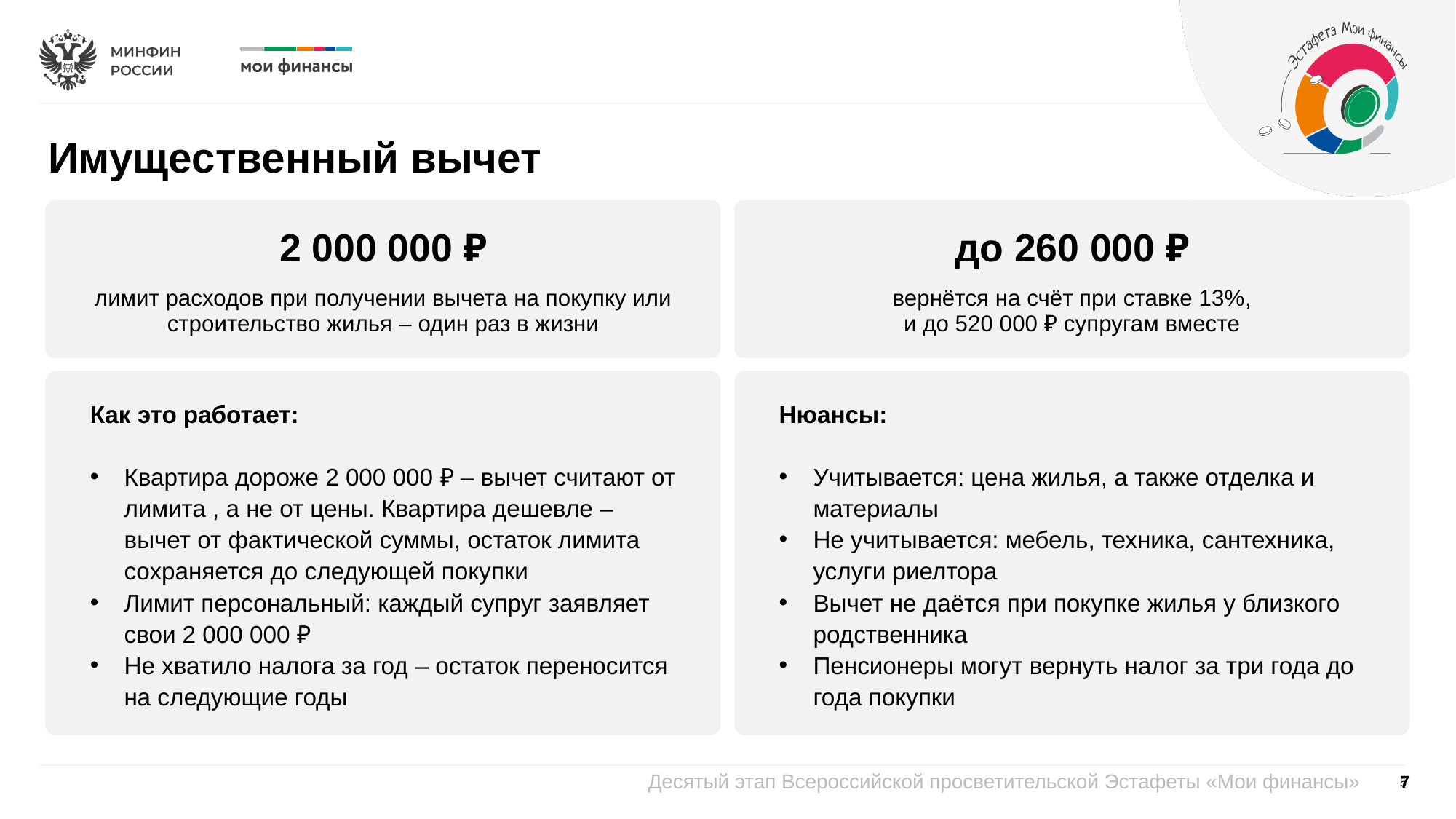

Имущественный вычет

2 000 000 ₽
до 260 000 ₽
лимит расходов при получении вычета на покупку или строительство жилья – один раз в жизни
вернётся на счёт при ставке 13%,
и до 520 000 ₽ супругам вместе

Как это работает:

Квартира дороже 2 000 000 ₽ – вычет считают от лимита , а не от цены. Квартира дешевле – вычет от фактической суммы, остаток лимита сохраняется до следующей покупки
Лимит персональный: каждый супруг заявляет свои 2 000 000 ₽
Не хватило налога за год – остаток переносится на следующие годы

Нюансы:

Учитывается: цена жилья, а также отделка и материалы
Не учитывается: мебель, техника, сантехника, услуги риелтора
Вычет не даётся при покупке жилья у близкого родственника
Пенсионеры могут вернуть налог за три года до года покупки

7
5